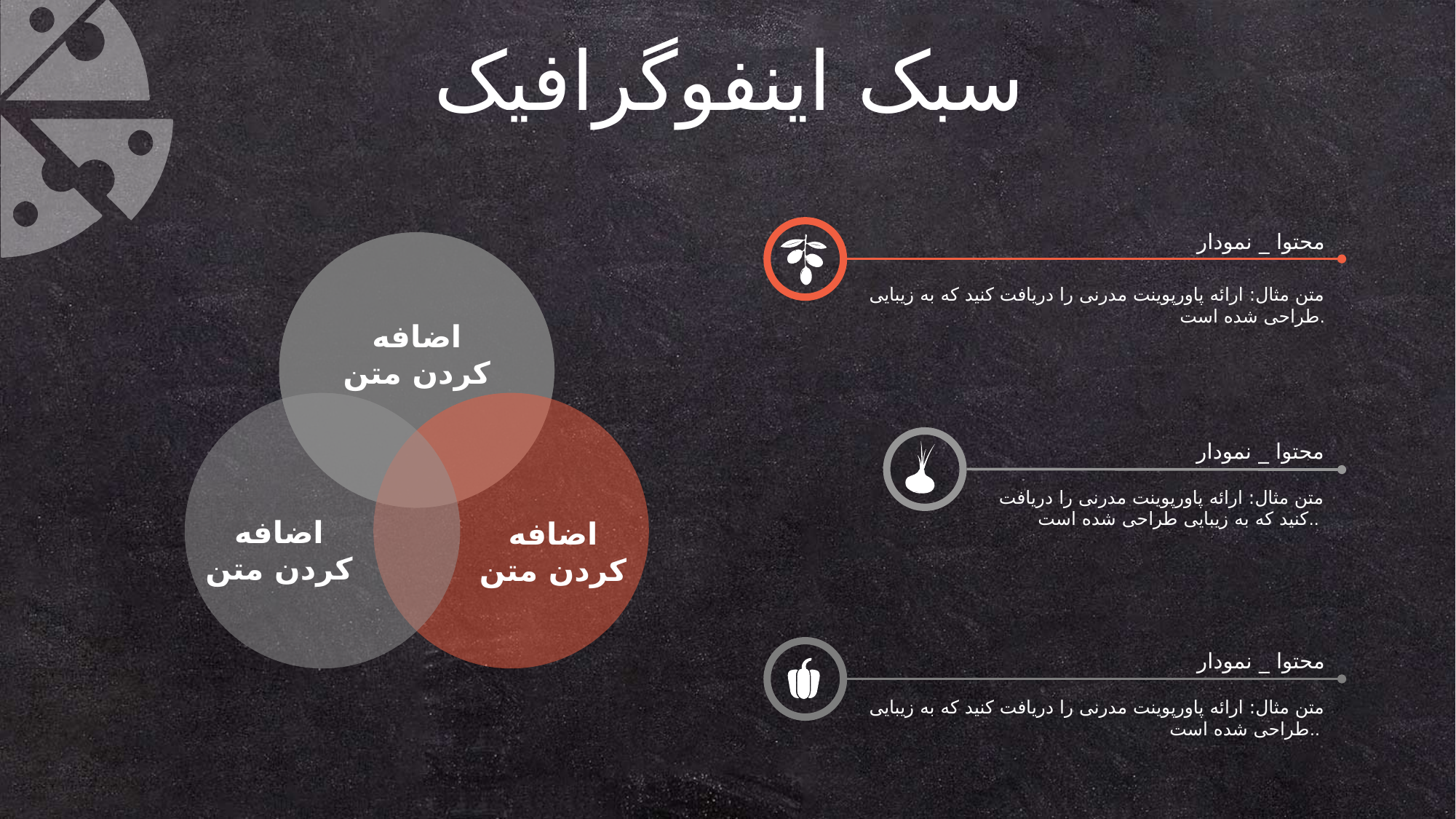

سبک اینفوگرافیک

محتوا _ نمودار
متن مثال: ارائه پاورپوینت مدرنی را دریافت کنید که به زیبایی طراحی شده است.

اضافه کردن متن
اضافه کردن متن
اضافه کردن متن

محتوا _ نمودار
متن مثال: ارائه پاورپوینت مدرنی را دریافت کنید که به زیبایی طراحی شده است..

محتوا _ نمودار
متن مثال: ارائه پاورپوینت مدرنی را دریافت کنید که به زیبایی طراحی شده است..